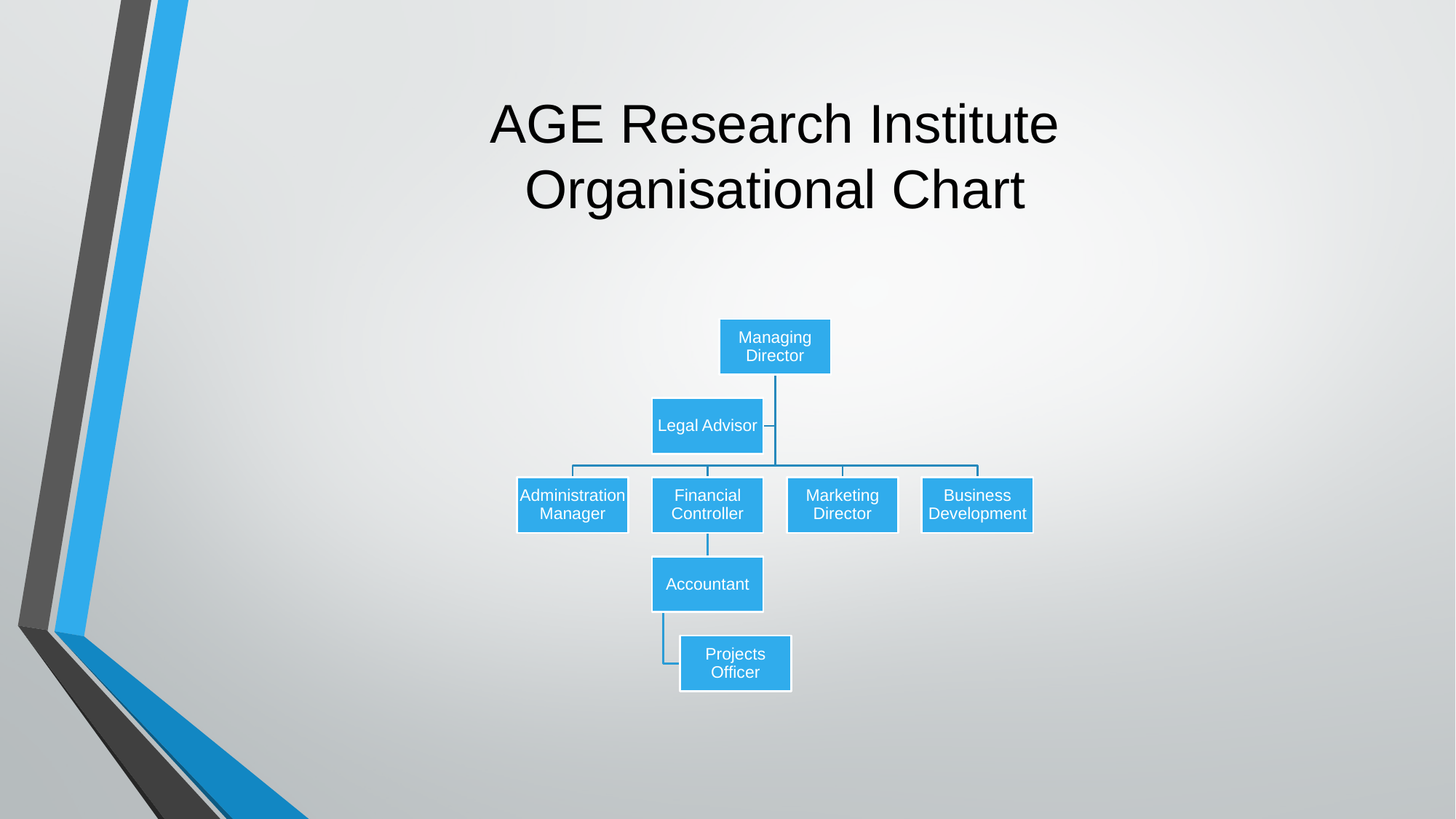

# AGE Research Institute Organisational Chart
Managing Director
Administration Manager
Financial Controller
Accountant
Projects Officer
Marketing Director
Business Development
Legal Advisor